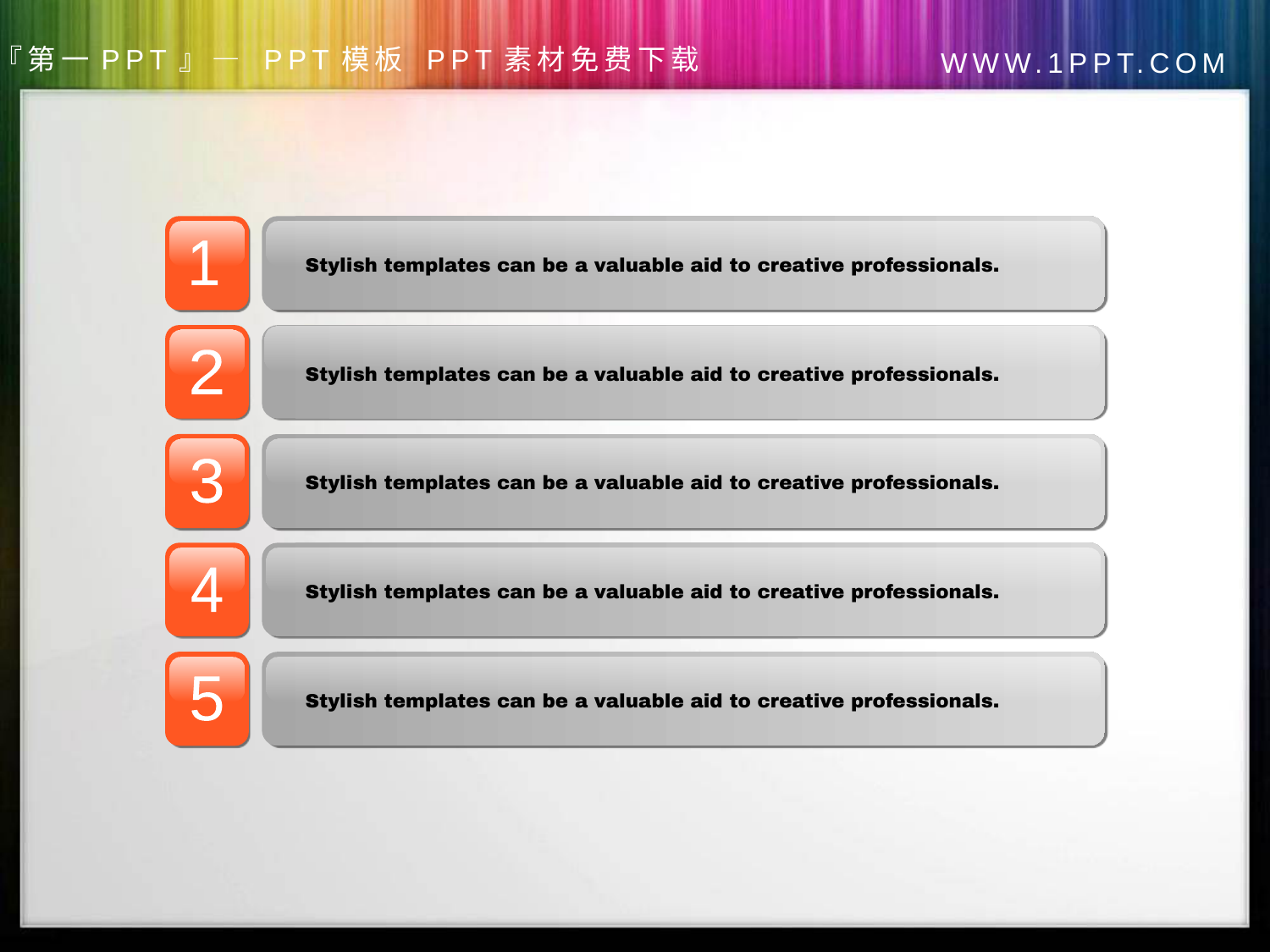

1
Stylish templates can be a valuable aid to creative professionals.

2
Stylish templates can be a valuable aid to creative professionals.

3
Stylish templates can be a valuable aid to creative professionals.

4
Stylish templates can be a valuable aid to creative professionals.

5
Stylish templates can be a valuable aid to creative professionals.